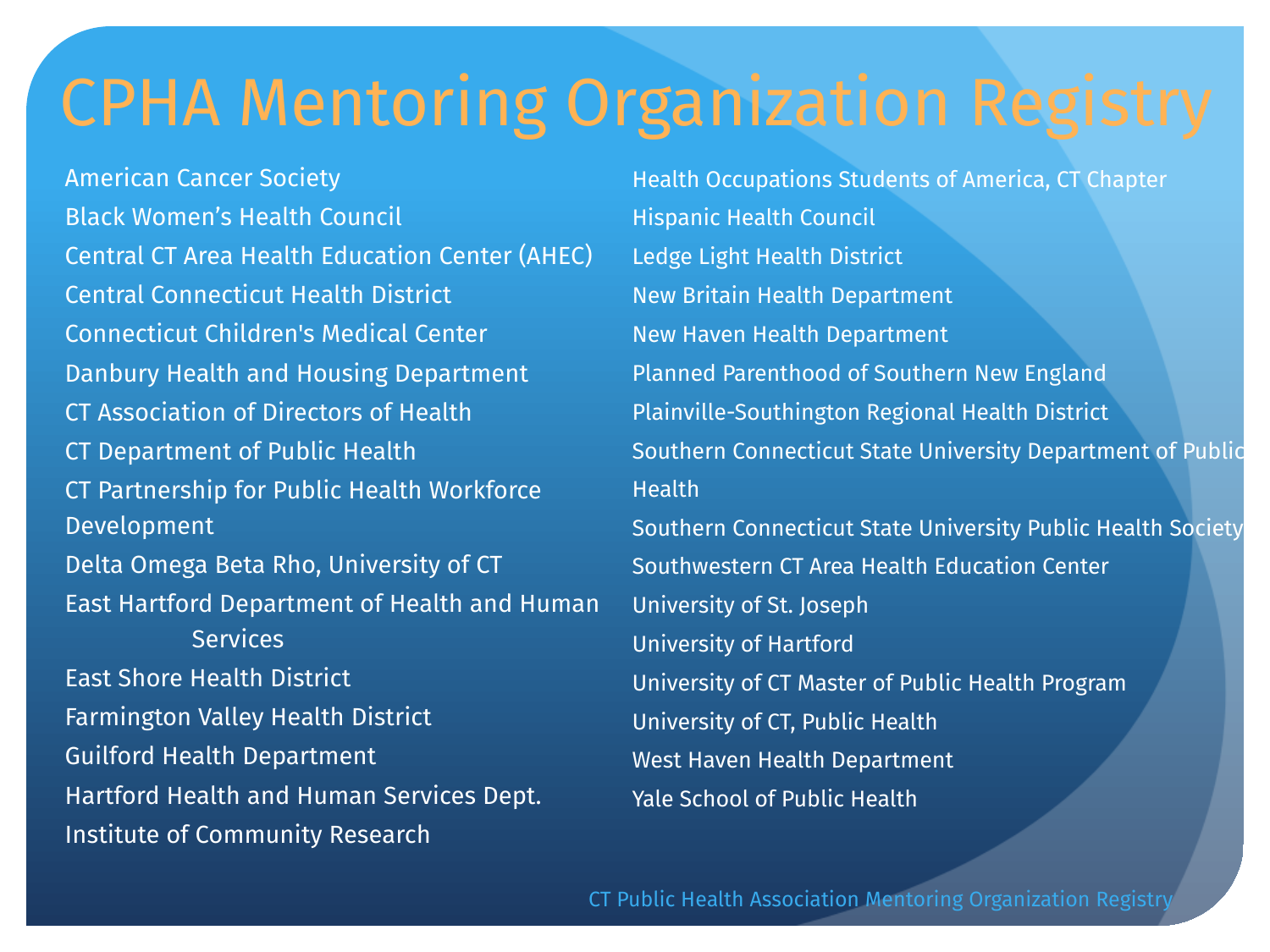

# CPHA Mentoring Organization Registry
Health Occupations Students of America, CT Chapter
Hispanic Health Council
Ledge Light Health District
New Britain Health Department
New Haven Health Department
Planned Parenthood of Southern New England
Plainville-Southington Regional Health District
Southern Connecticut State University Department of Public Health
Southern Connecticut State University Public Health Society
Southwestern CT Area Health Education Center
University of St. Joseph
University of Hartford
University of CT Master of Public Health Program
University of CT, Public Health
West Haven Health Department
Yale School of Public Health
American Cancer Society
Black Women’s Health Council
Central CT Area Health Education Center (AHEC)
Central Connecticut Health District
Connecticut Children's Medical Center
Danbury Health and Housing Department
CT Association of Directors of Health
CT Department of Public Health
CT Partnership for Public Health Workforce Development
Delta Omega Beta Rho, University of CT
East Hartford Department of Health and Human 	Services
East Shore Health District
Farmington Valley Health District
Guilford Health Department
Hartford Health and Human Services Dept.
Institute of Community Research

CT Public Health Association Mentoring Organization Registry